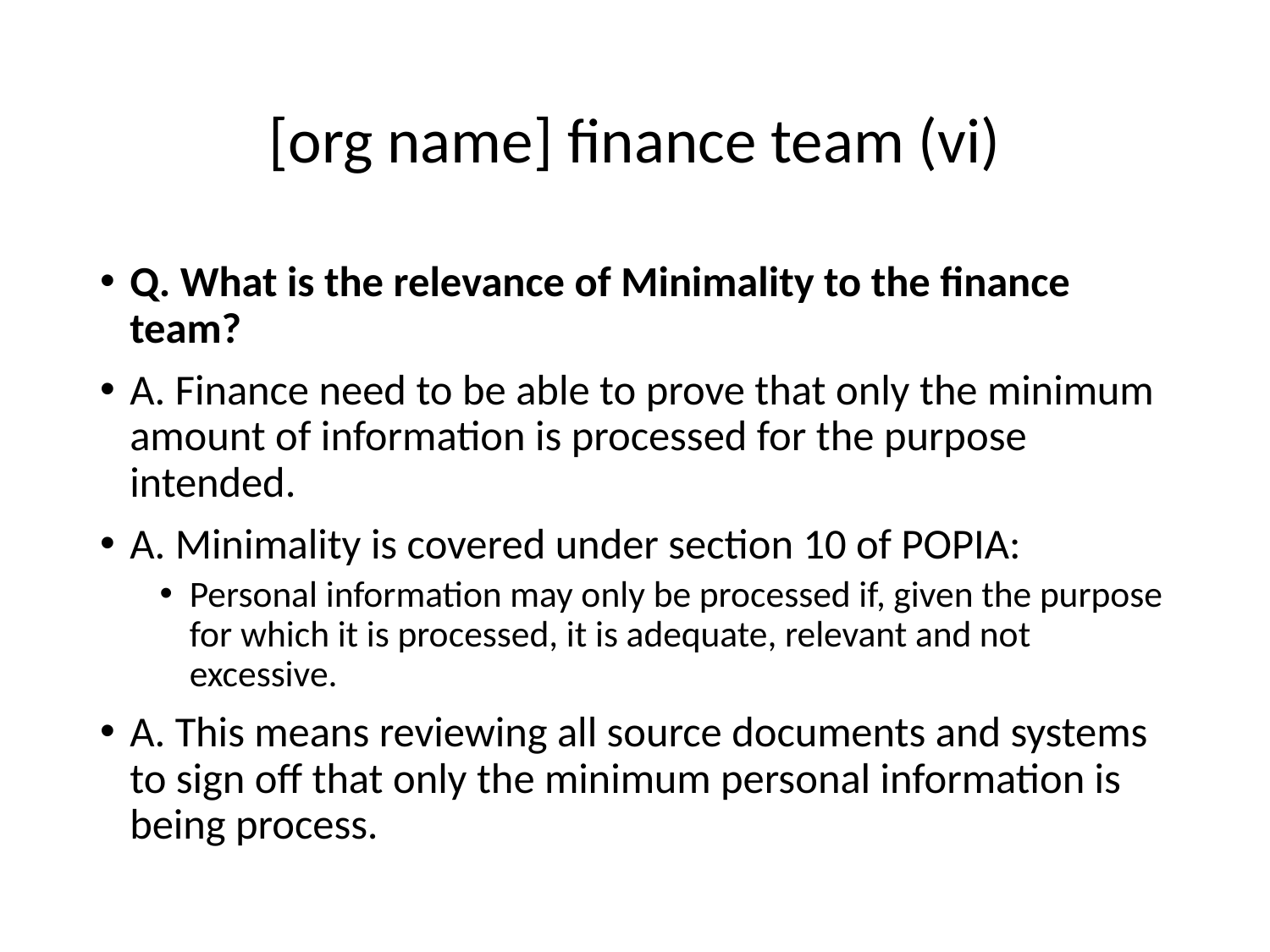

# [org name] finance team (vi)
Q. What is the relevance of Minimality to the finance team?
A. Finance need to be able to prove that only the minimum amount of information is processed for the purpose intended.
A. Minimality is covered under section 10 of POPIA:
Personal information may only be processed if, given the purpose for which it is processed, it is adequate, relevant and not excessive.
A. This means reviewing all source documents and systems to sign off that only the minimum personal information is being process.